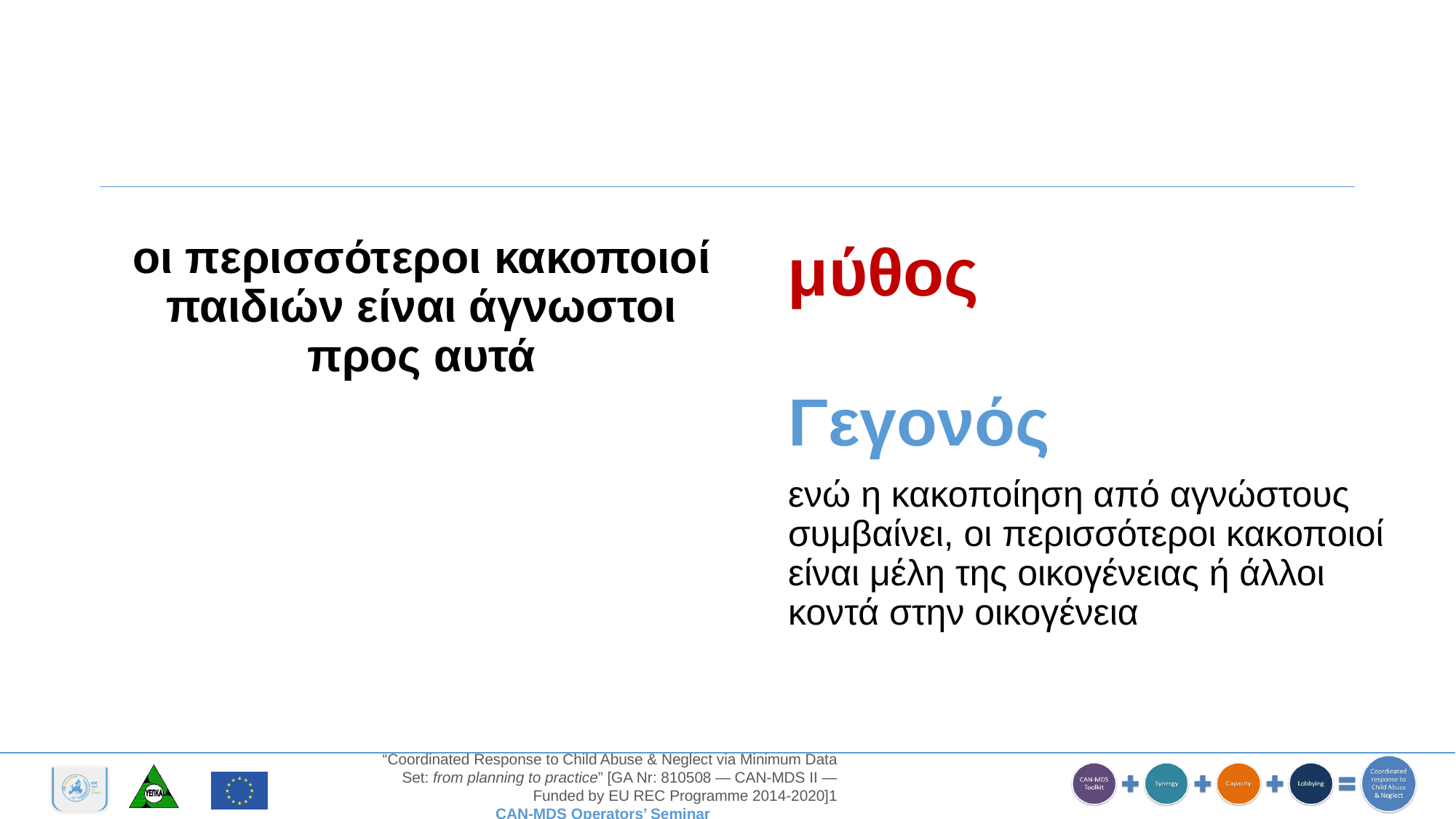

οι περισσότεροι κακοποιοί παιδιών είναι άγνωστοι προς αυτά
μύθος
Γεγονός
ενώ η κακοποίηση από αγνώστους συμβαίνει, οι περισσότεροι κακοποιοί είναι μέλη της οικογένειας ή άλλοι κοντά στην οικογένεια